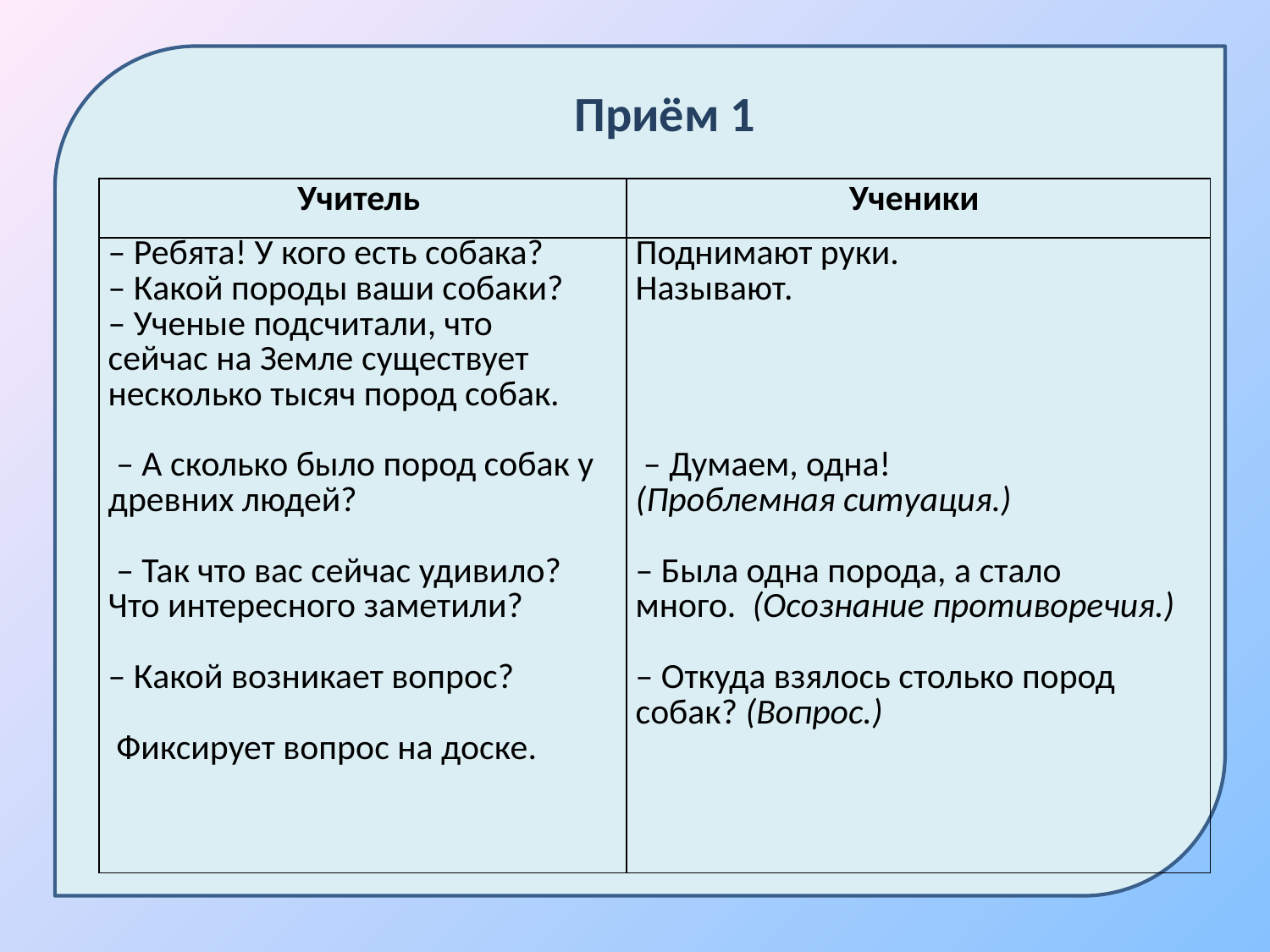

Приём 1
| Учитель | Ученики |
| --- | --- |
| – Ребята! У кого есть собака? – Какой породы ваши собаки? – Ученые подсчитали, что сейчас на Земле существует несколько тысяч пород собак.    – А сколько было пород собак у древних людей?    – Так что вас сейчас удивило? Что интересного заметили?   – Какой возникает вопрос?    Фиксирует вопрос на доске. | Поднимают руки. Называют.          – Думаем, одна! (Проблемная ситуация.)   – Была одна порода, а стало много. (Осознание противоречия.)   – Откуда взялось столько пород собак? (Вопрос.) |